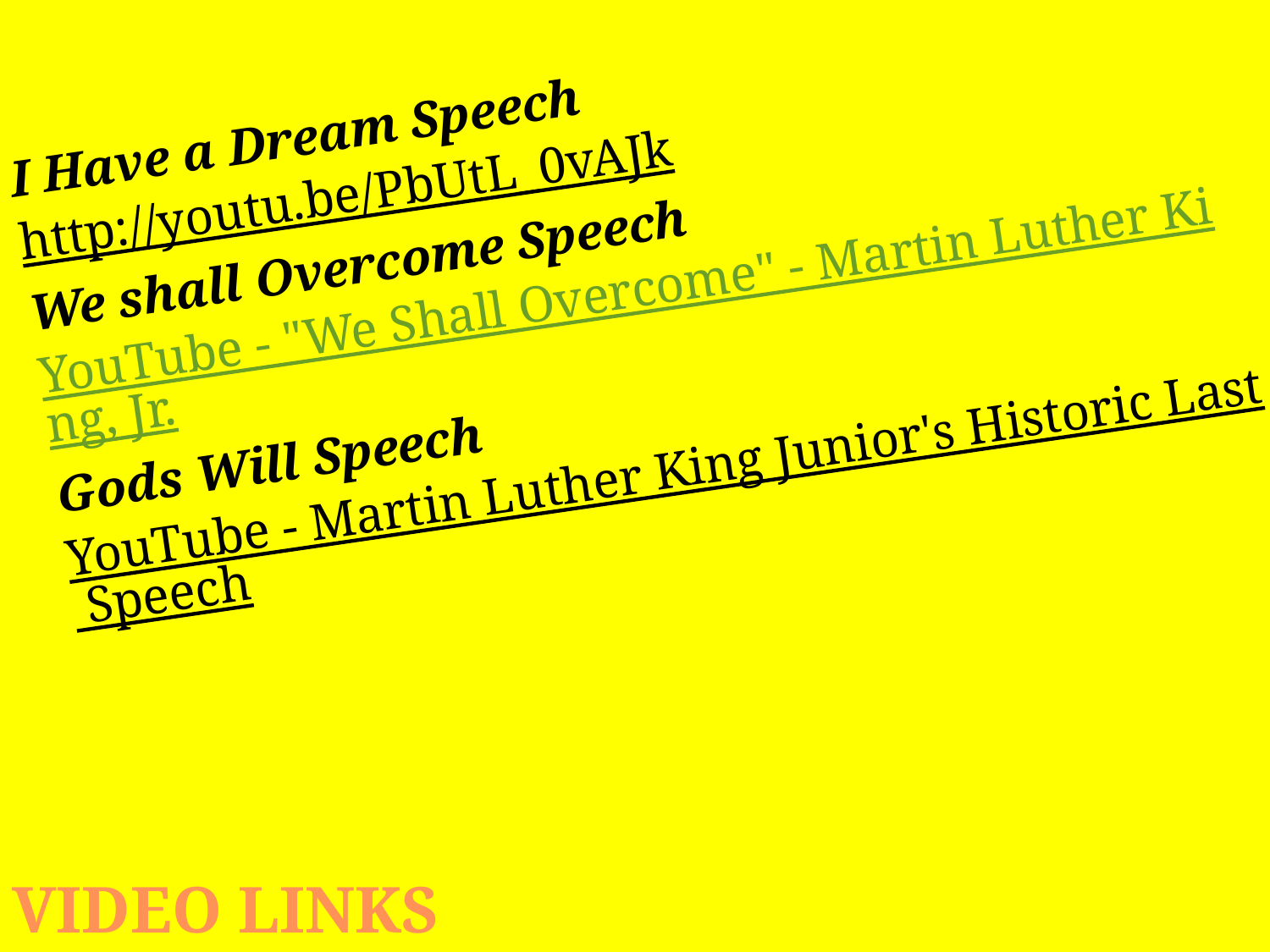

I Have a Dream Speech
http://youtu.be/PbUtL_0vAJk
We shall Overcome Speech
YouTube - "We Shall Overcome" - Martin Luther King, Jr.
Gods Will Speech
YouTube - Martin Luther King Junior's Historic Last Speech

# VIDEO LINKS